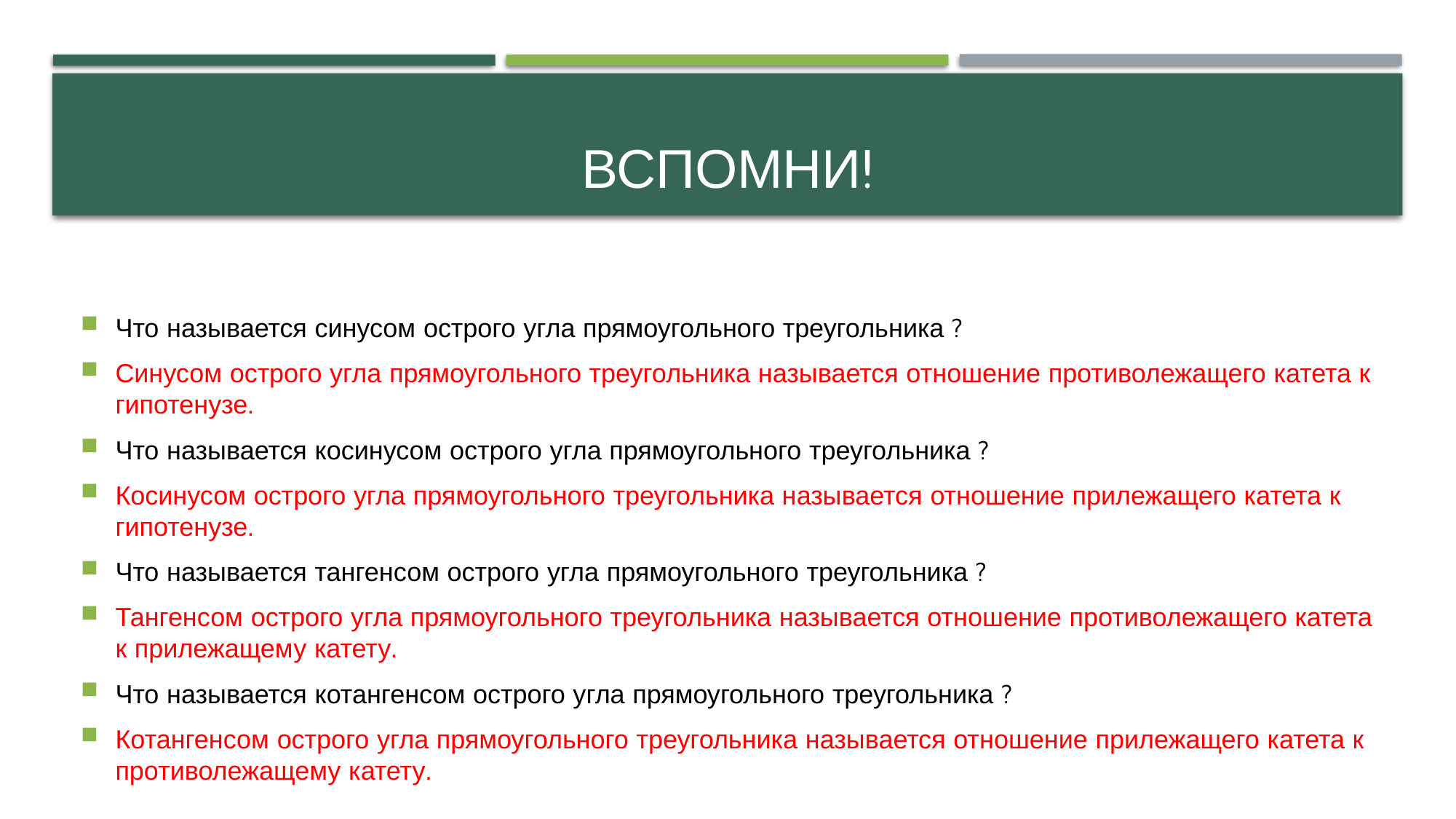

# ВСПОМНИ!

Что называется синусом острого угла прямоугольного треугольника ?
Синусом острого угла прямоугольного треугольника называется отношение противолежащего катета к гипотенузе.
Что называется косинусом острого угла прямоугольного треугольника ?
Косинусом острого угла прямоугольного треугольника называется отношение прилежащего катета к гипотенузе.
Что называется тангенсом острого угла прямоугольного треугольника ?
Тангенсом острого угла прямоугольного треугольника называется отношение противолежащего катета к прилежащему катету.
Что называется котангенсом острого угла прямоугольного треугольника ?
Котангенсом острого угла прямоугольного треугольника называется отношение прилежащего катета к противолежащему катету.